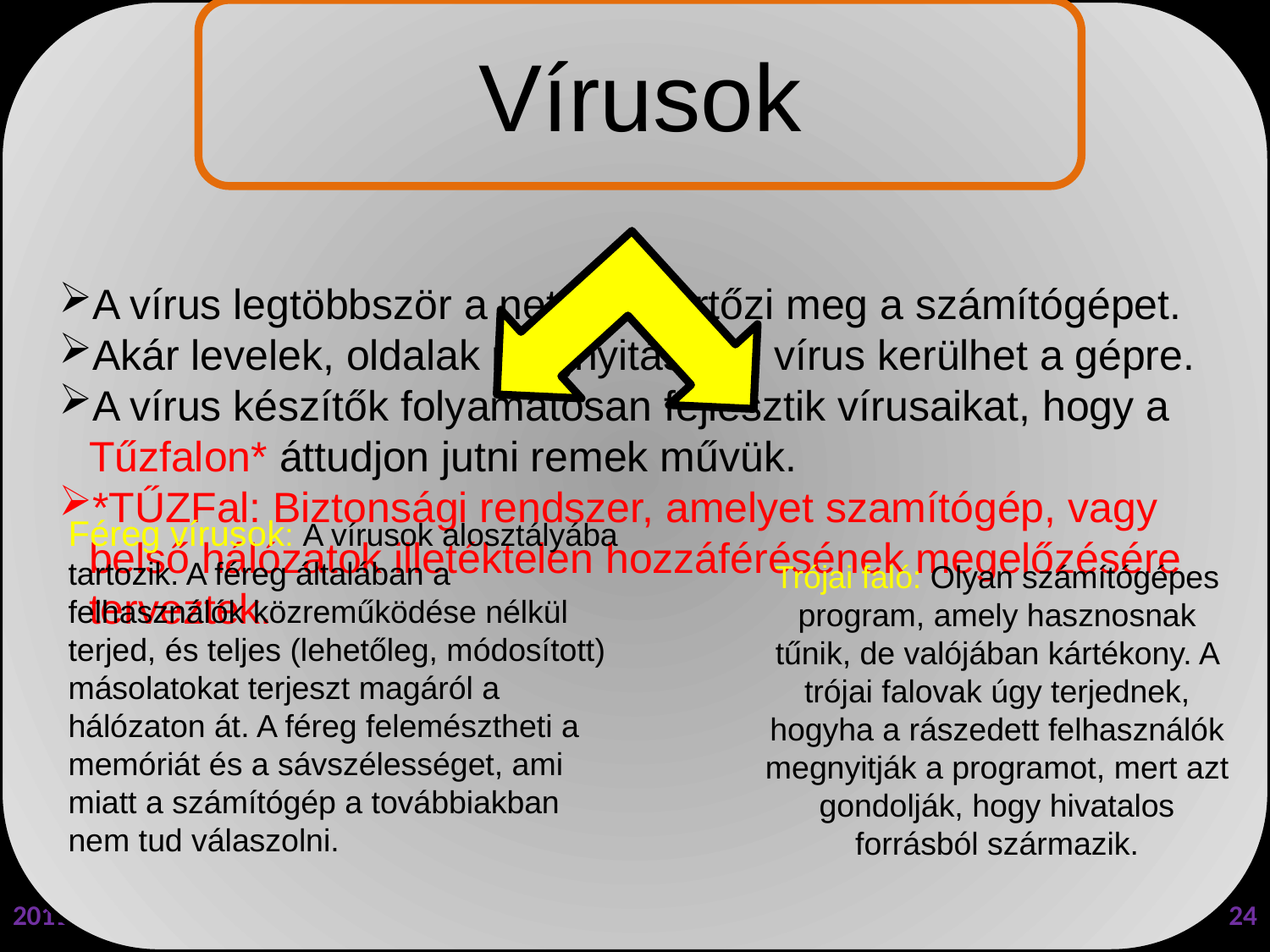

# Információ megosztásának előnyei/hátrányai
A vírus legtöbbször a net által fertőzi meg a számítógépet.
Akár levelek, oldalak megnyitásával vírus kerülhet a gépre.
A vírus készítők folyamatosan fejlesztik vírusaikat, hogy a Tűzfalon* áttudjon jutni remek művük.
*TŰZFal: Biztonsági rendszer, amelyet szamítógép, vagy belső hálózatok illetéktelen hozzáférésének megelőzésére terveztek.

Vírusok
Előnyei:
Gyors
Egyszerű
Stb…Ezzel már foglalkoztunk az előzőekben.
Hátrányai:
Más is látja….
Felhasználják…
És amiről még nem beszéltem:

Féreg vírusok: A vírusok alosztályába tartozik. A féreg általában a felhasználók közreműködése nélkül terjed, és teljes (lehetőleg, módosított) másolatokat terjeszt magáról a hálózaton át. A féreg felemésztheti a memóriát és a sávszélességet, ami miatt a számítógép a továbbiakban nem tud válaszolni.
Trójai faló: Olyan számítógépes program, amely hasznosnak tűnik, de valójában kártékony. A trójai falovak úgy terjednek, hogyha a rászedett felhasználók megnyitják a programot, mert azt gondolják, hogy hivatalos forrásból származik.
Soroljatok fel néhány tanult hátrányt!
2011.03.07.
Internet és a hálozati szogáltatások
24